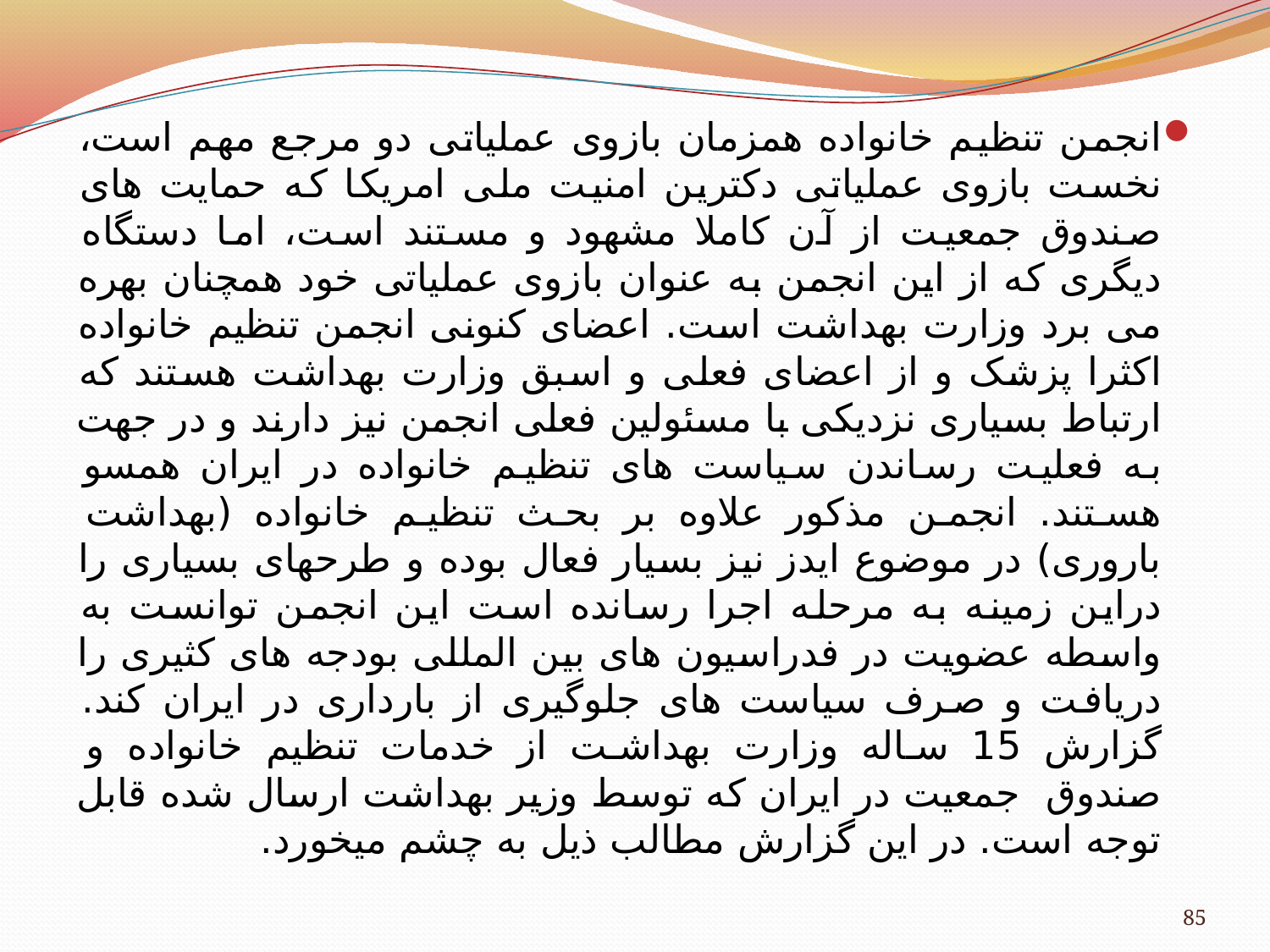

انجمن تنظیم خانواده همزمان بازوی عملیاتی دو مرجع مهم است، نخست بازوی عملیاتی دکترین امنیت ملی امریکا که حمایت های صندوق جمعیت از آن کاملا مشهود و مستند است، اما دستگاه دیگری که از این انجمن به عنوان بازوی عملیاتی خود همچنان بهره می برد وزارت بهداشت است. اعضای کنونی انجمن تنظیم خانواده اکثرا پزشک و از اعضای فعلی و اسبق وزارت بهداشت هستند که ارتباط بسیاری نزدیکی با مسئولین فعلی انجمن نیز دارند و در جهت به فعلیت رساندن سیاست های تنظیم خانواده در ایران همسو هستند. انجمن مذکور علاوه بر بحث تنظیم خانواده (بهداشت باروری) در موضوع ایدز نیز بسیار فعال بوده و طرح­های بسیاری را دراین زمینه به مرحله اجرا رسانده است این انجمن توانست به واسطه عضویت در فدراسیون های بین المللی بودجه های کثیری را دریافت و صرف سیاست های جلوگیری از بارداری در ایران کند. گزارش 15 ساله وزارت بهداشت از خدمات تنظیم خانواده و صندوق  جمعیت در ایران که توسط وزیر بهداشت ارسال شده قابل توجه است. در این گزارش مطالب ذیل به چشم می­خورد.

85